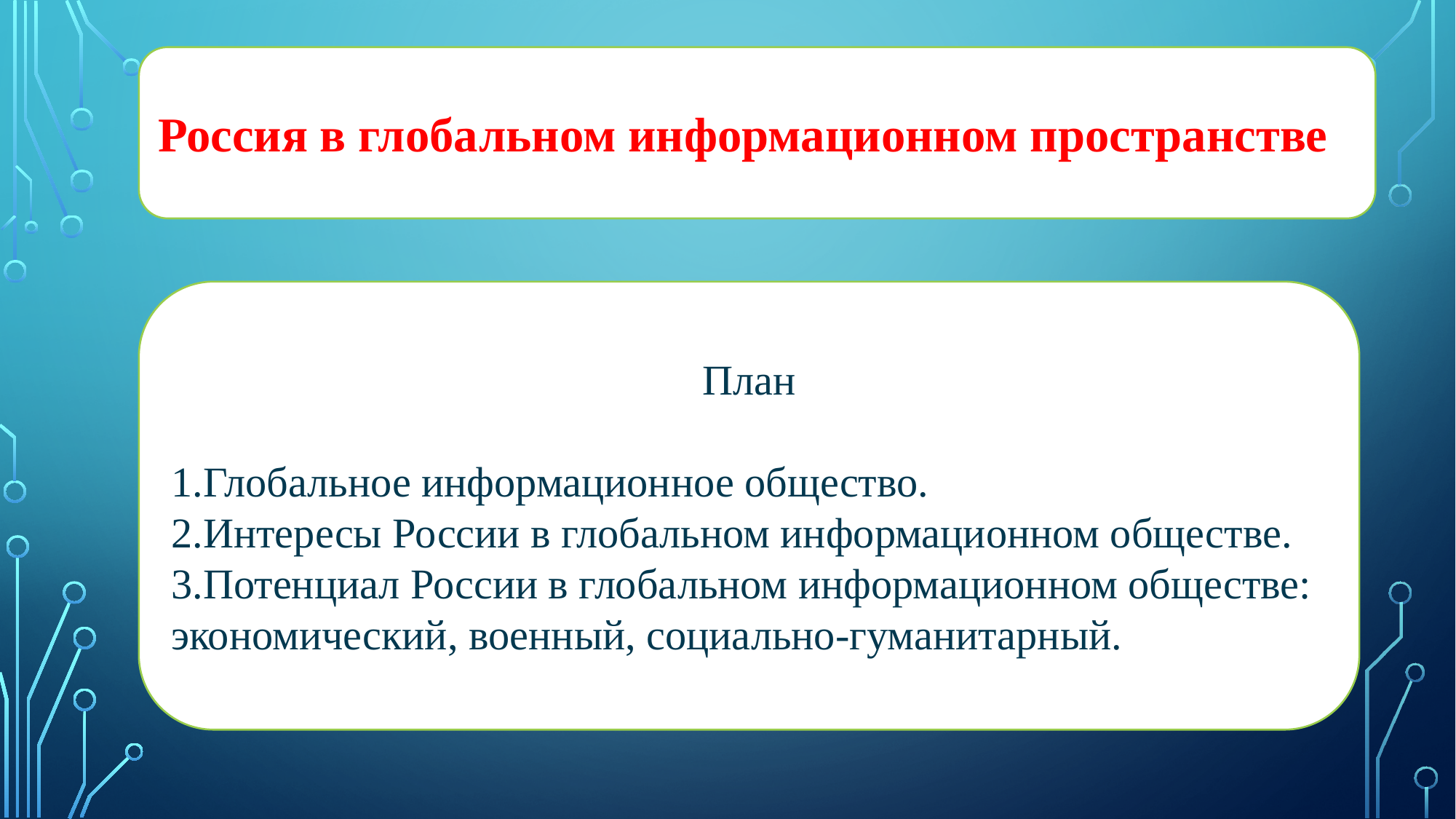

Россия в глобальном информационном пространстве
План

Глобальное информационное общество.
Интересы России в глобальном информационном обществе.
Потенциал России в глобальном информационном обществе: экономический, военный, социально-гуманитарный.